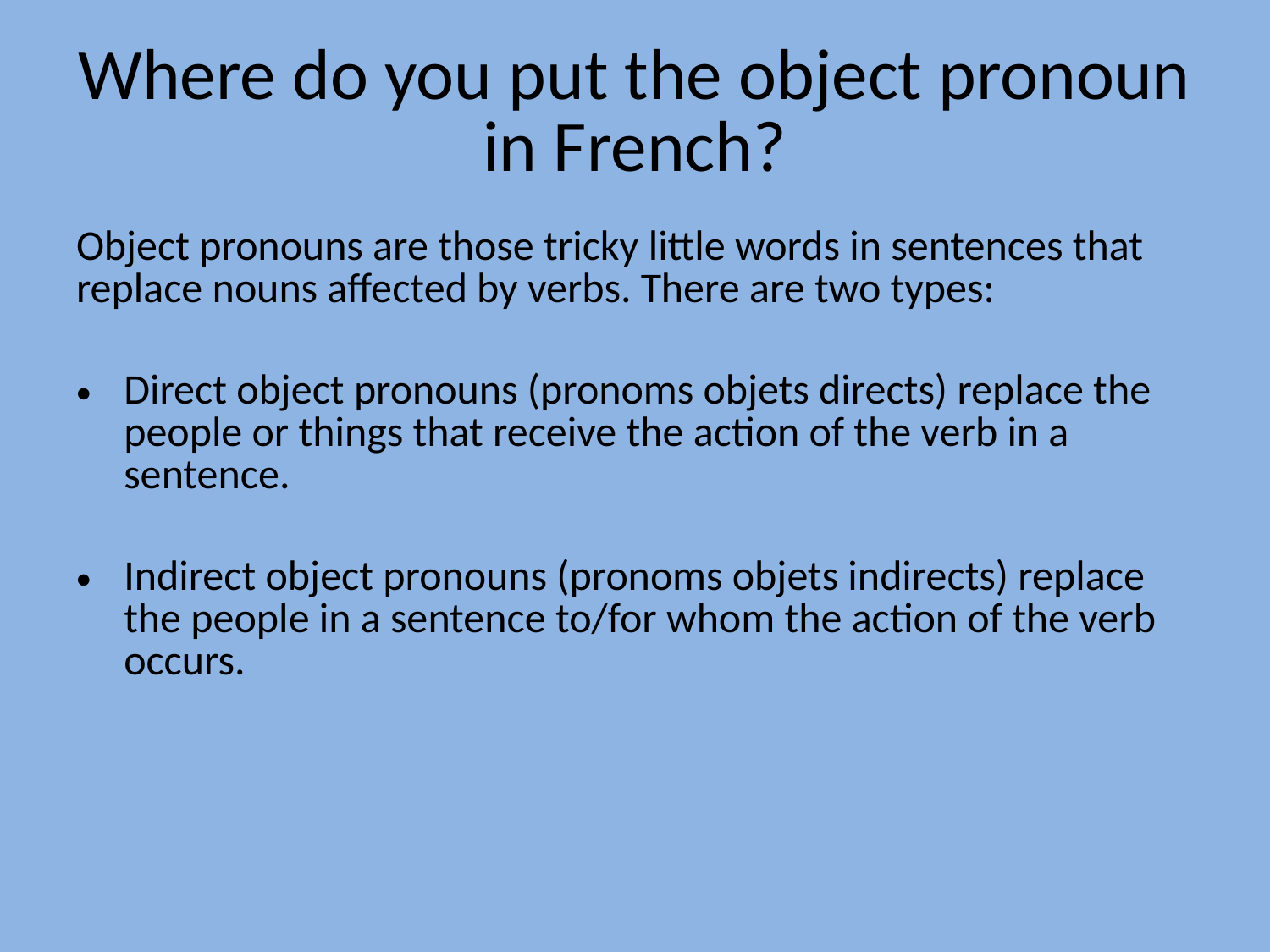

# Where do you put the object pronoun in French?
Object pronouns are those tricky little words in sentences that replace nouns affected by verbs. There are two types:

Direct object pronouns (pronoms objets directs) replace the people or things that receive the action of the verb in a sentence.

Indirect object pronouns (pronoms objets indirects) replace the people in a sentence to/for whom the action of the verb occurs.